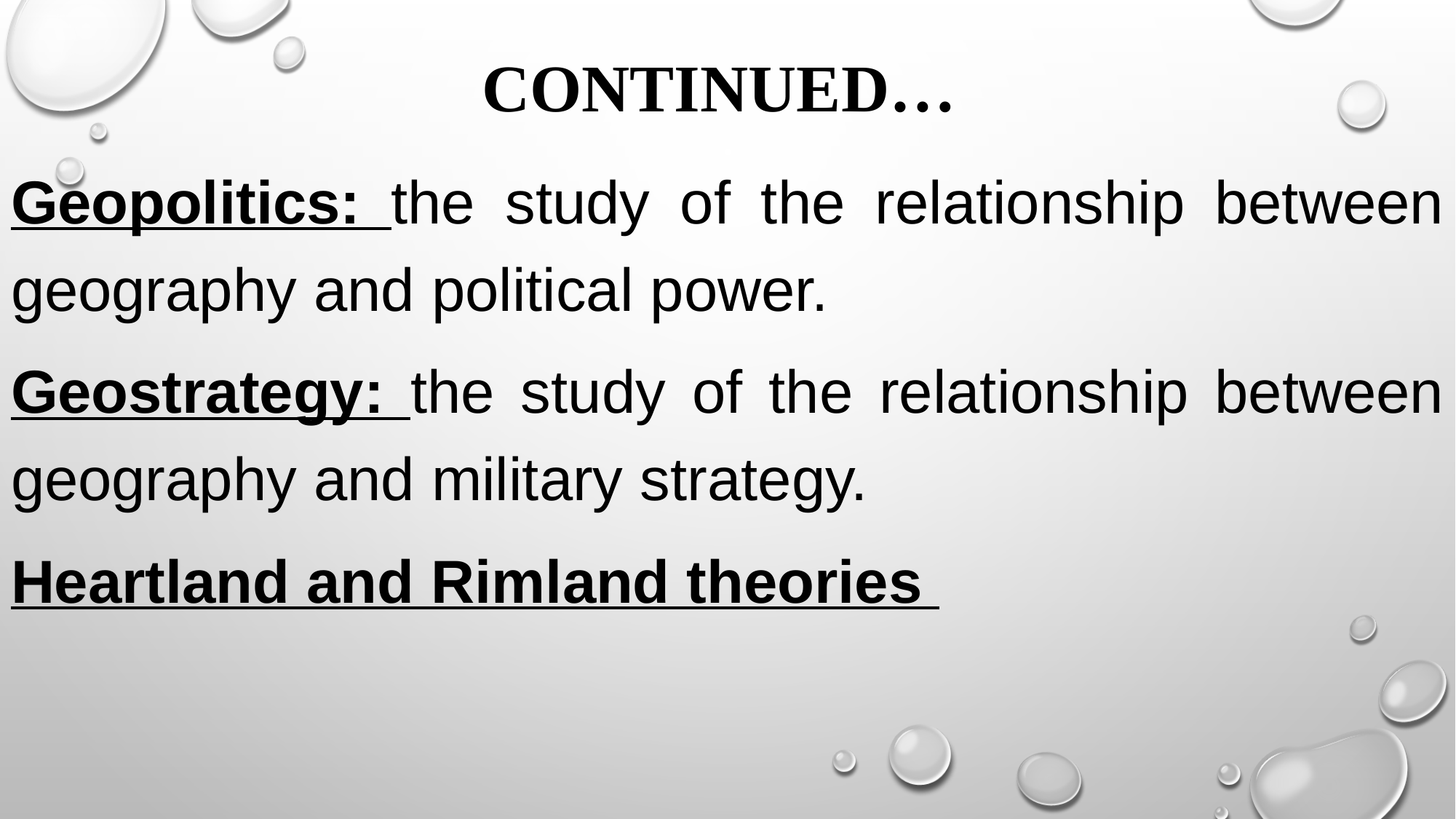

# Continued…
Geopolitics: the study of the relationship between geography and political power.
Geostrategy: the study of the relationship between geography and military strategy.
Heartland and Rimland theories